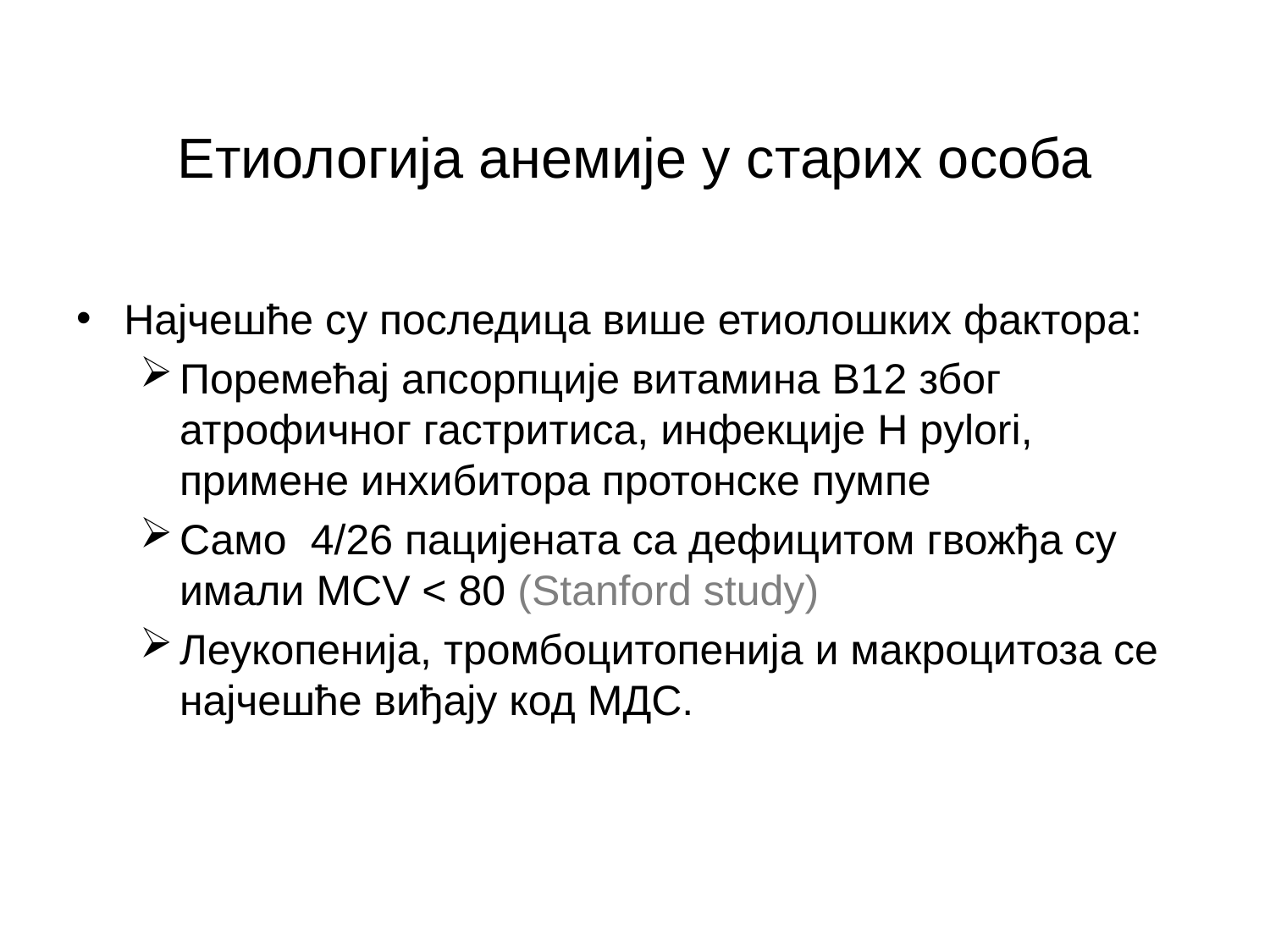

# Етиологија анемије у старих особа
Најчешће су последица више етиолошких фактора:
Поремећај апсорпције витамина B12 због атрофичног гастритиса, инфекције H pylori, примене инхибитора протонске пумпе
Само  4/26 пацијената са дефицитом гвожђа су имали MCV < 80 (Stanford study)
Леукопенија, тромбоцитопенија и макроцитоза се најчешће виђају код МДС.